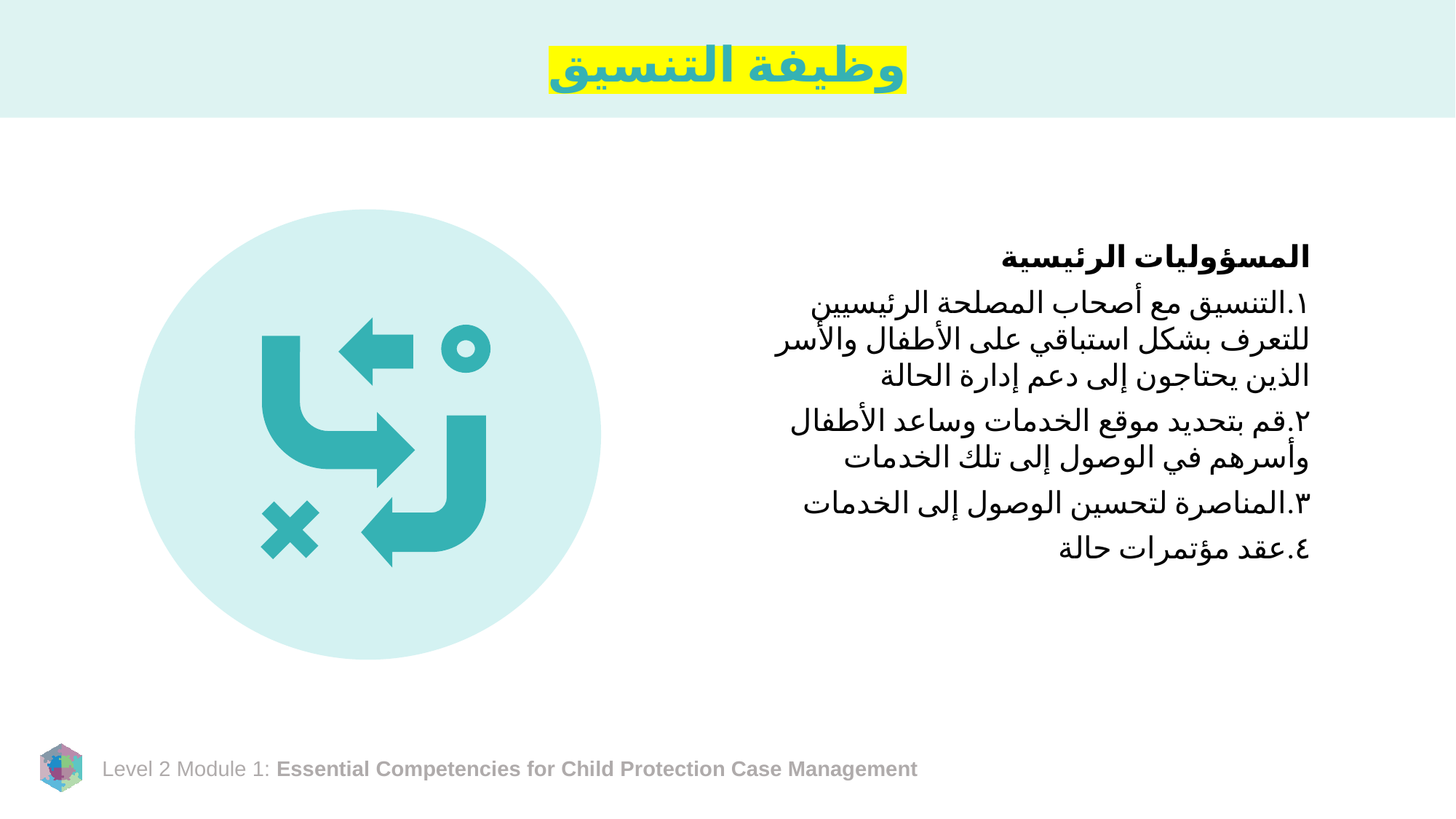

# وظيفة التنسيق

المسؤوليات الرئيسية
١.التنسيق مع أصحاب المصلحة الرئيسيين للتعرف بشكل استباقي على الأطفال والأسر الذين يحتاجون إلى دعم إدارة الحالة
٢.قم بتحديد موقع الخدمات وساعد الأطفال وأسرهم في الوصول إلى تلك الخدمات
٣.المناصرة لتحسين الوصول إلى الخدمات
٤.عقد مؤتمرات حالة